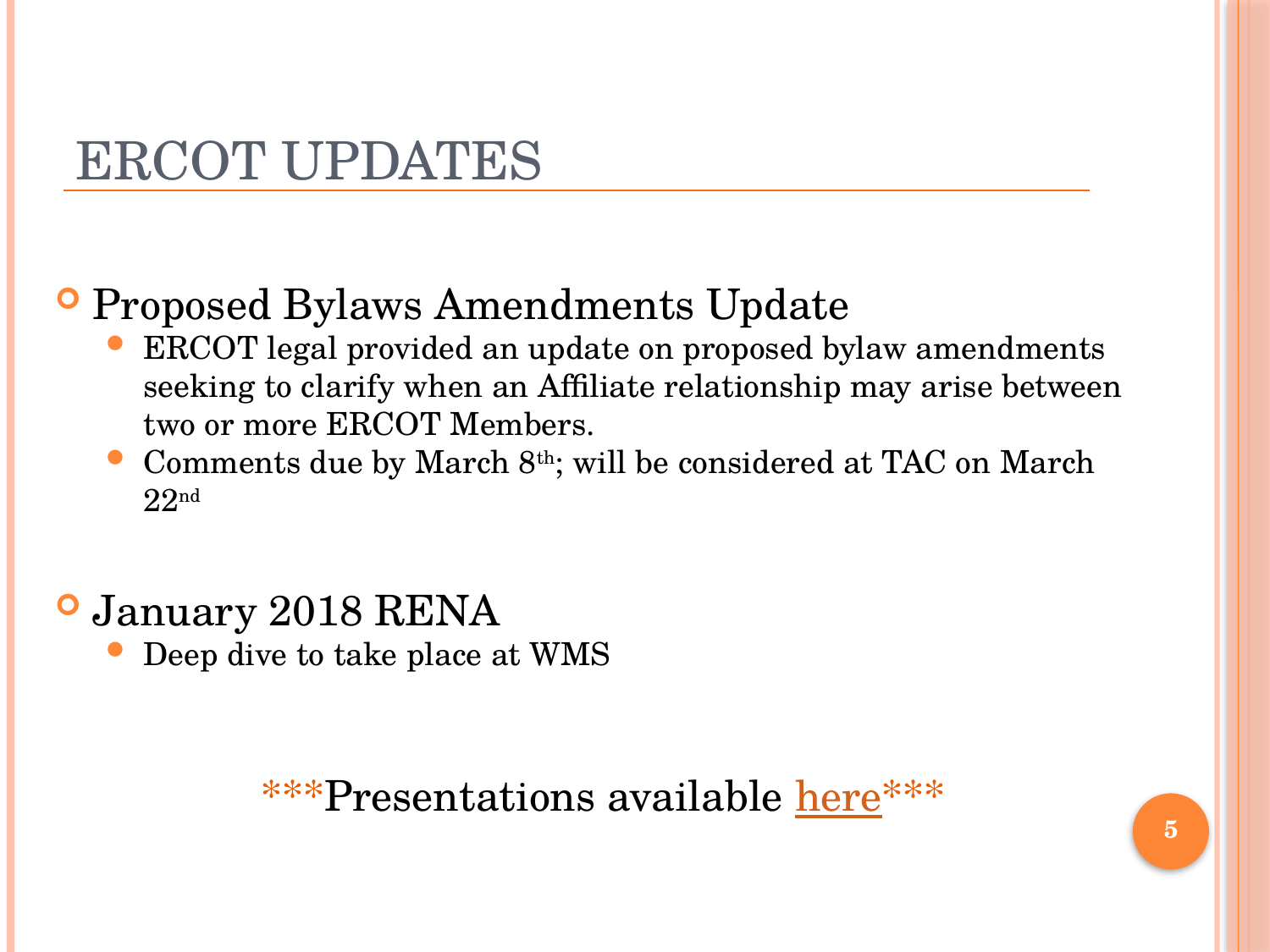

# ERCOT Updates

Proposed Bylaws Amendments Update
ERCOT legal provided an update on proposed bylaw amendments seeking to clarify when an Affiliate relationship may arise between two or more ERCOT Members.
Comments due by March 8th; will be considered at TAC on March 22nd

January 2018 RENA
Deep dive to take place at WMS

***Presentations available here***

5